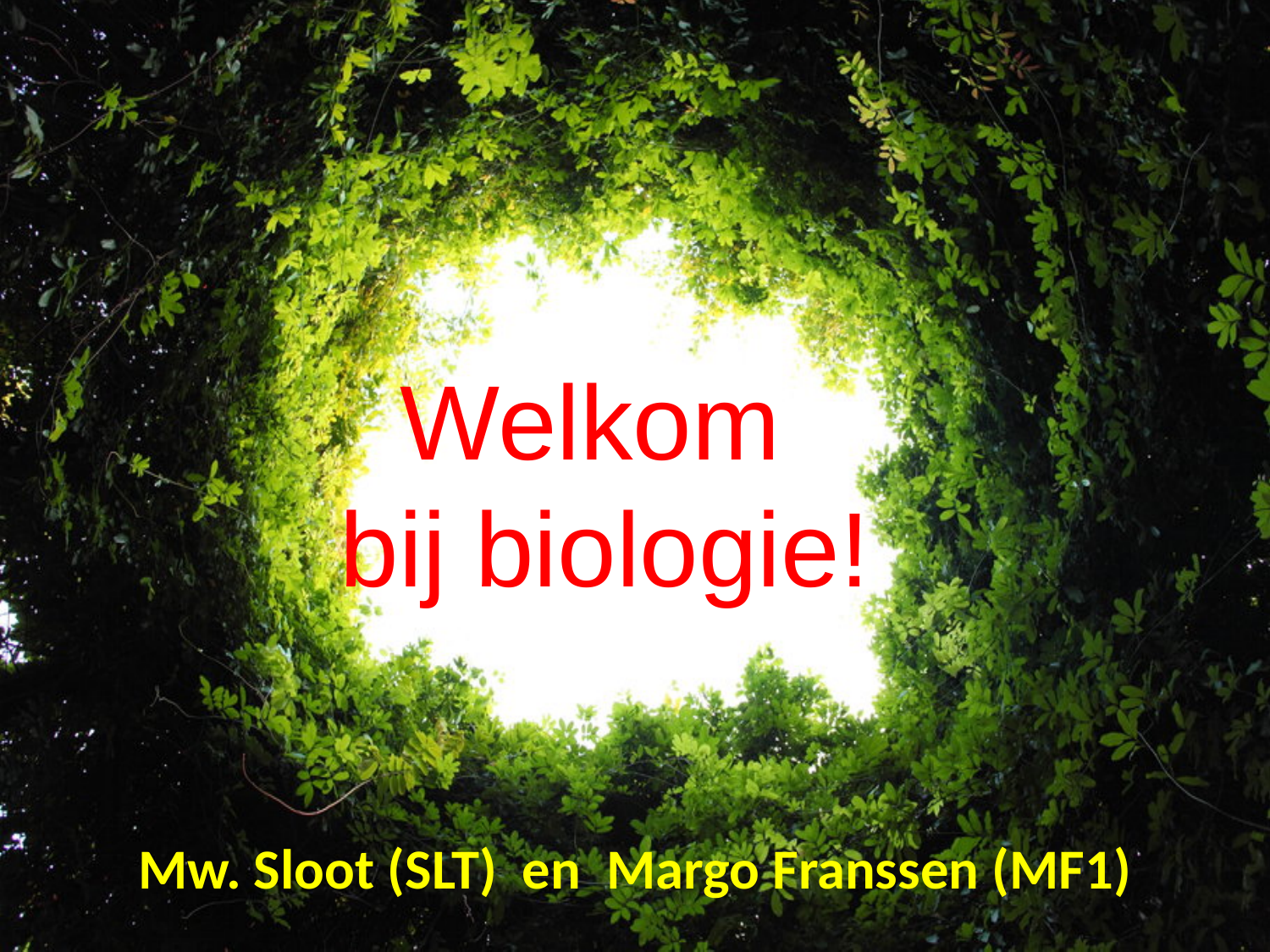

# Welkom bij biologie!
Mw. Sloot (SLT)  en  Margo Franssen (MF1)